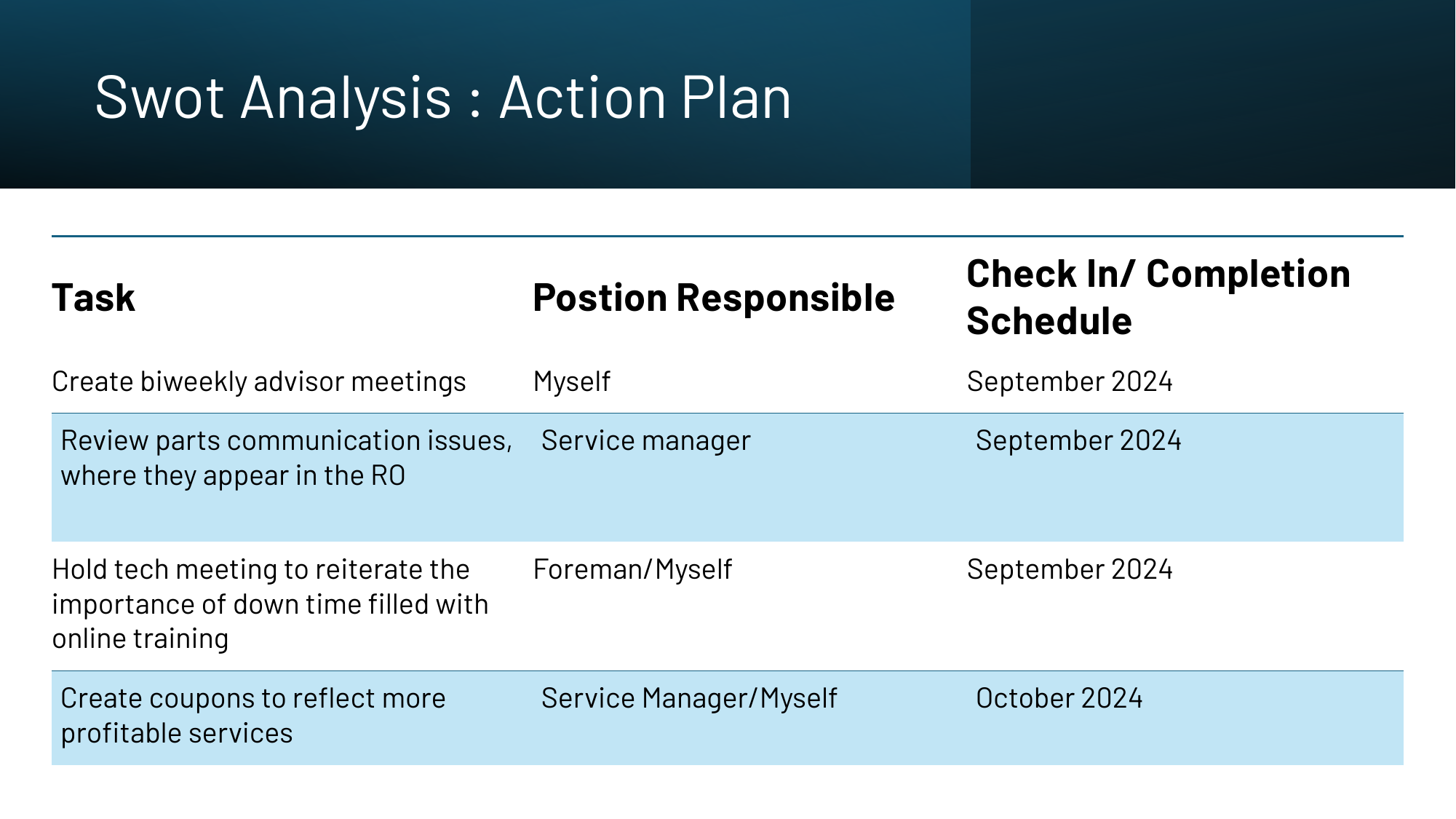

# Swot Analysis : Action Plan
| Task | Postion Responsible | Check In/ Completion Schedule |
| --- | --- | --- |
| Create biweekly advisor meetings | Myself | September 2024 |
| Review parts communication issues, where they appear in the RO | Service manager | September 2024 |
| Hold tech meeting to reiterate the importance of down time filled with online training | Foreman/Myself | September 2024 |
| Create coupons to reflect more profitable services | Service Manager/Myself | October 2024 |